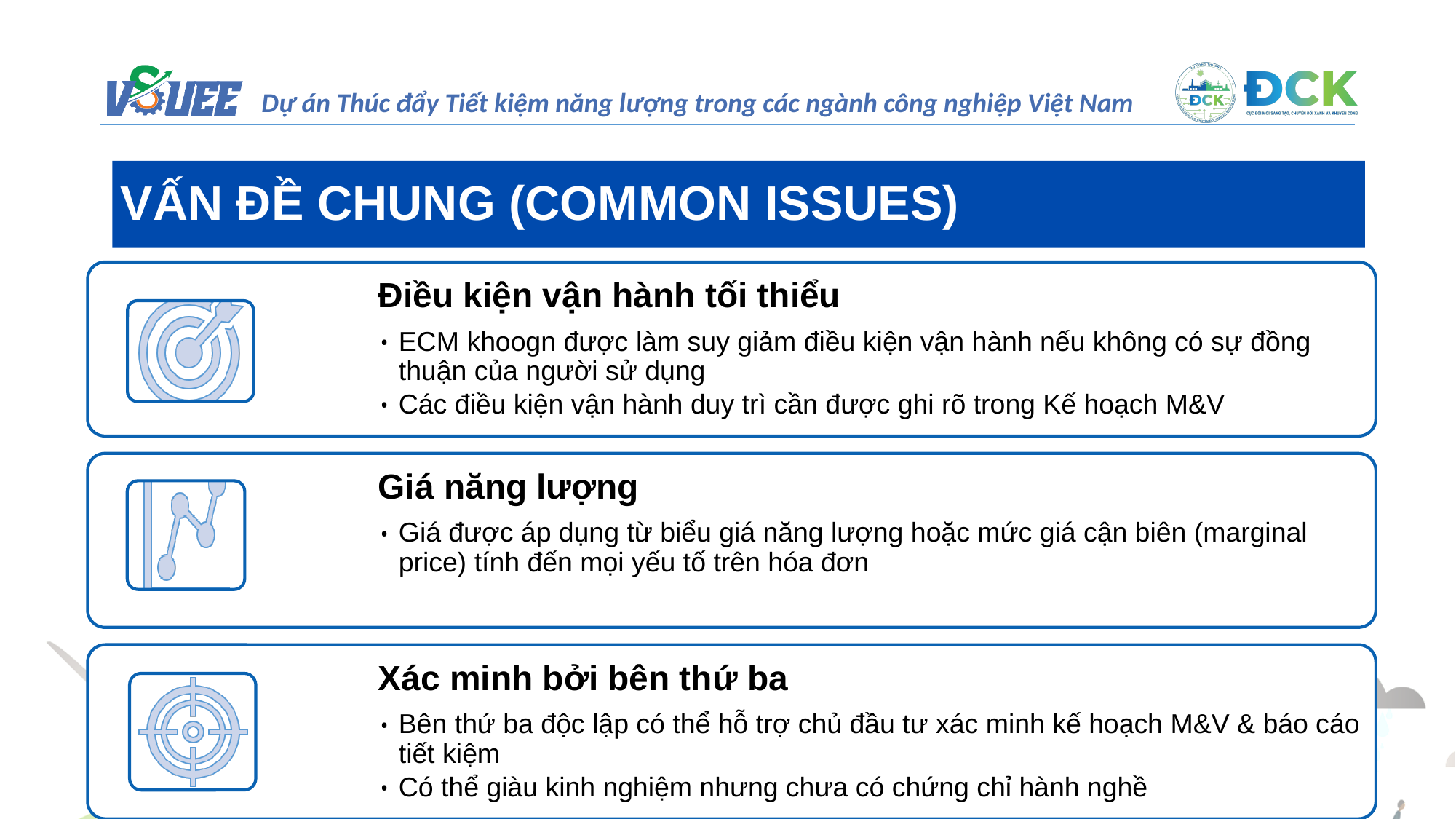

VẤN ĐỀ CHUNG (COMMON ISSUES)

Điều kiện vận hành tối thiểu
ECM khoogn được làm suy giảm điều kiện vận hành nếu không có sự đồng thuận của người sử dụng
Các điều kiện vận hành duy trì cần được ghi rõ trong Kế hoạch M&V

Giá năng lượng
Giá được áp dụng từ biểu giá năng lượng hoặc mức giá cận biên (marginal price) tính đến mọi yếu tố trên hóa đơn

Xác minh bởi bên thứ ba
Bên thứ ba độc lập có thể hỗ trợ chủ đầu tư xác minh kế hoạch M&V & báo cáo tiết kiệm
Có thể giàu kinh nghiệm nhưng chưa có chứng chỉ hành nghề